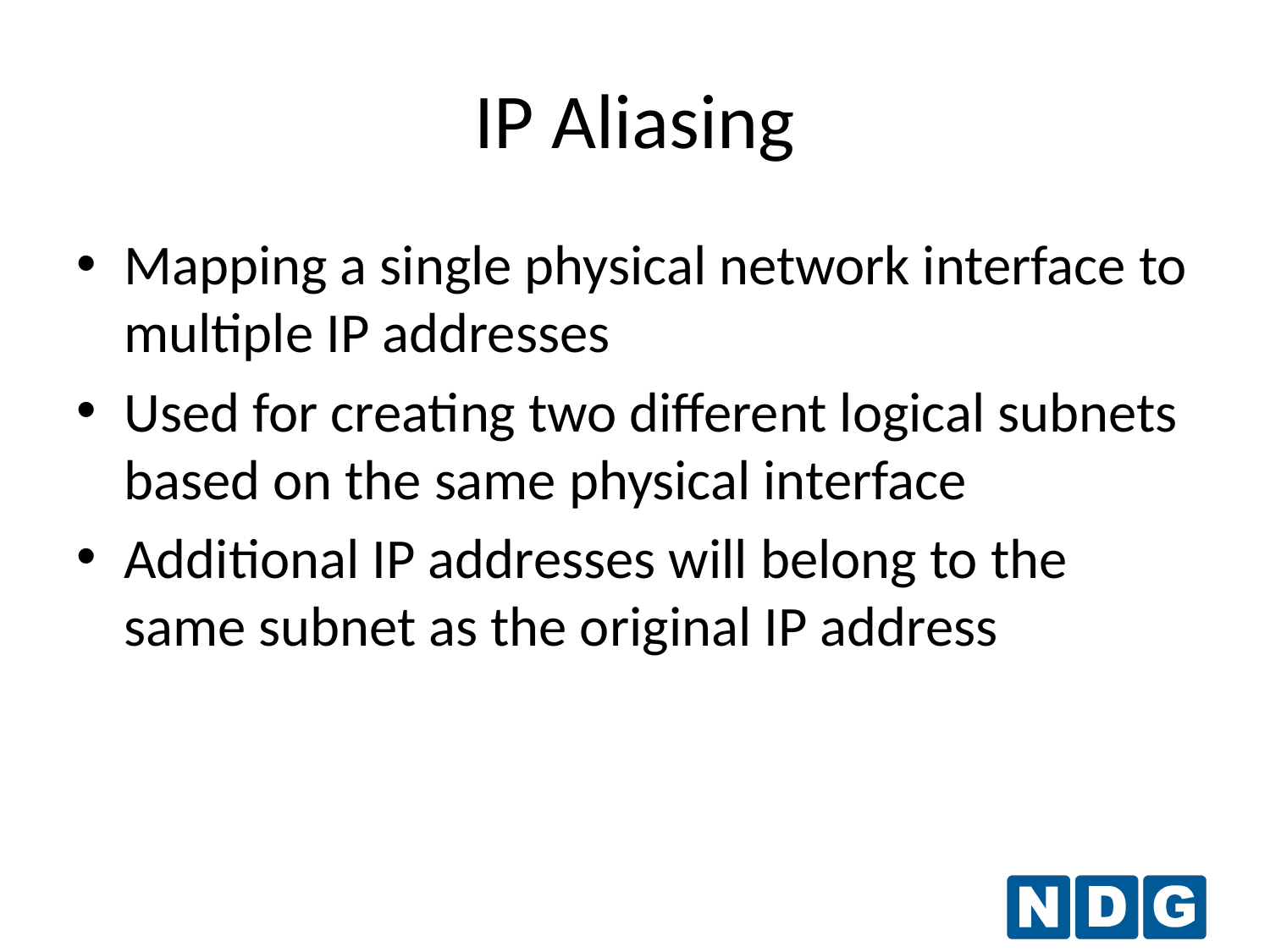

IP Aliasing
Mapping a single physical network interface to multiple IP addresses
Used for creating two different logical subnets based on the same physical interface
Additional IP addresses will belong to the same subnet as the original IP address